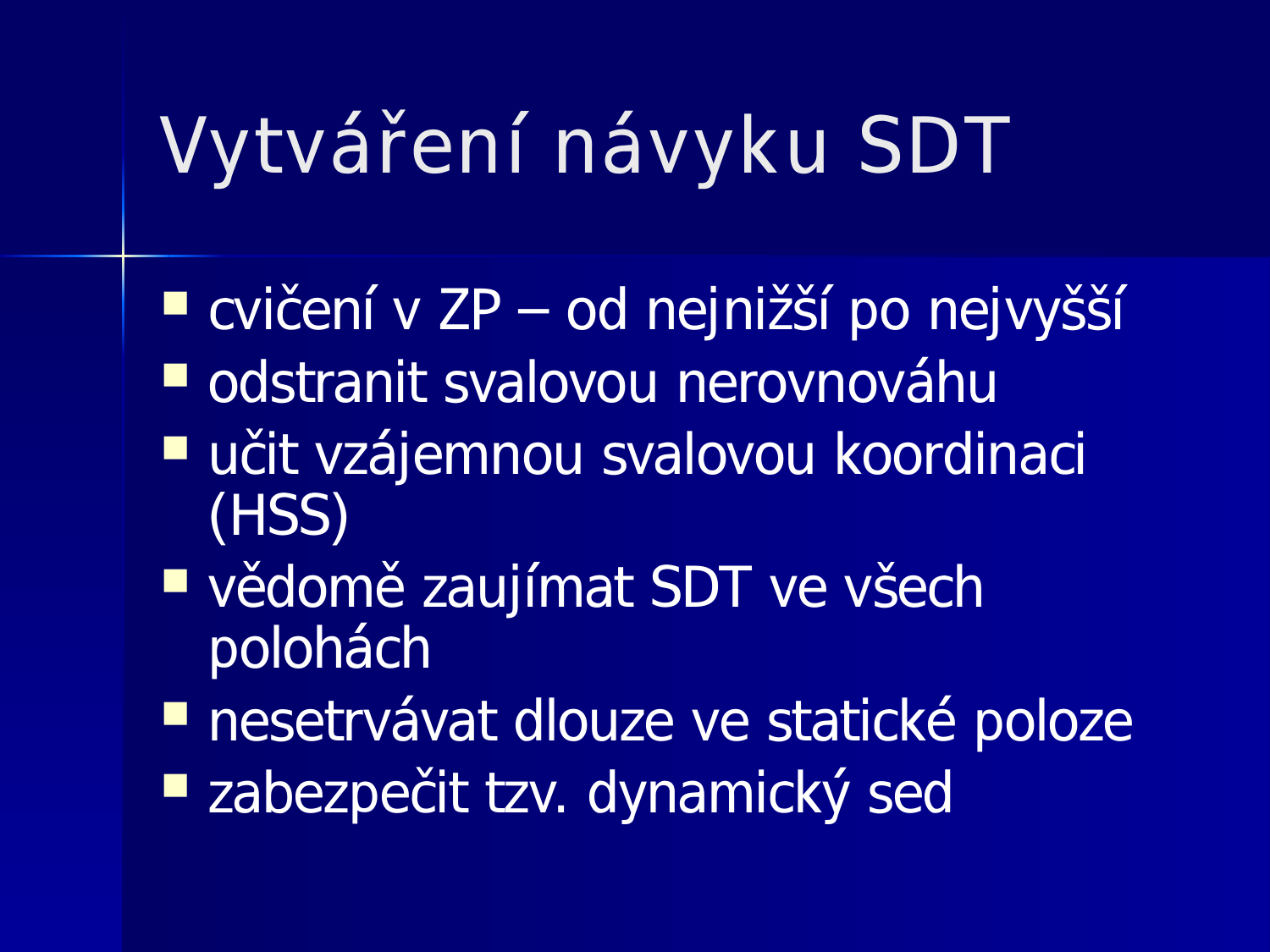

# Vytváření návyku SDT
cvičení v ZP – od nejnižší po nejvyšší
odstranit svalovou nerovnováhu
učit vzájemnou svalovou koordinaci (HSS)
vědomě zaujímat SDT ve všech polohách
nesetrvávat dlouze ve statické poloze
zabezpečit tzv. dynamický sed